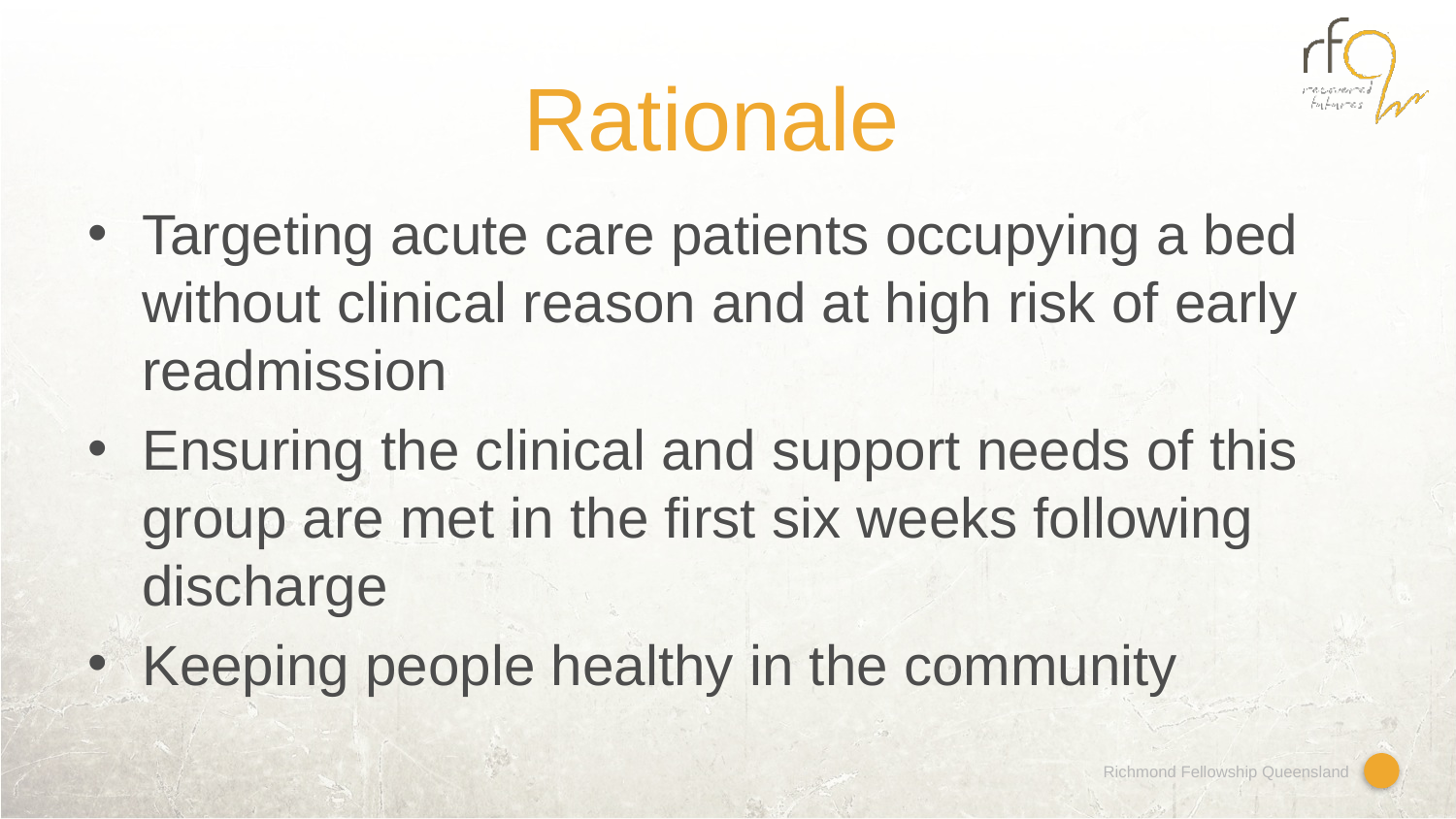

# Rationale
Targeting acute care patients occupying a bed without clinical reason and at high risk of early readmission
Ensuring the clinical and support needs of this group are met in the first six weeks following discharge
Keeping people healthy in the community